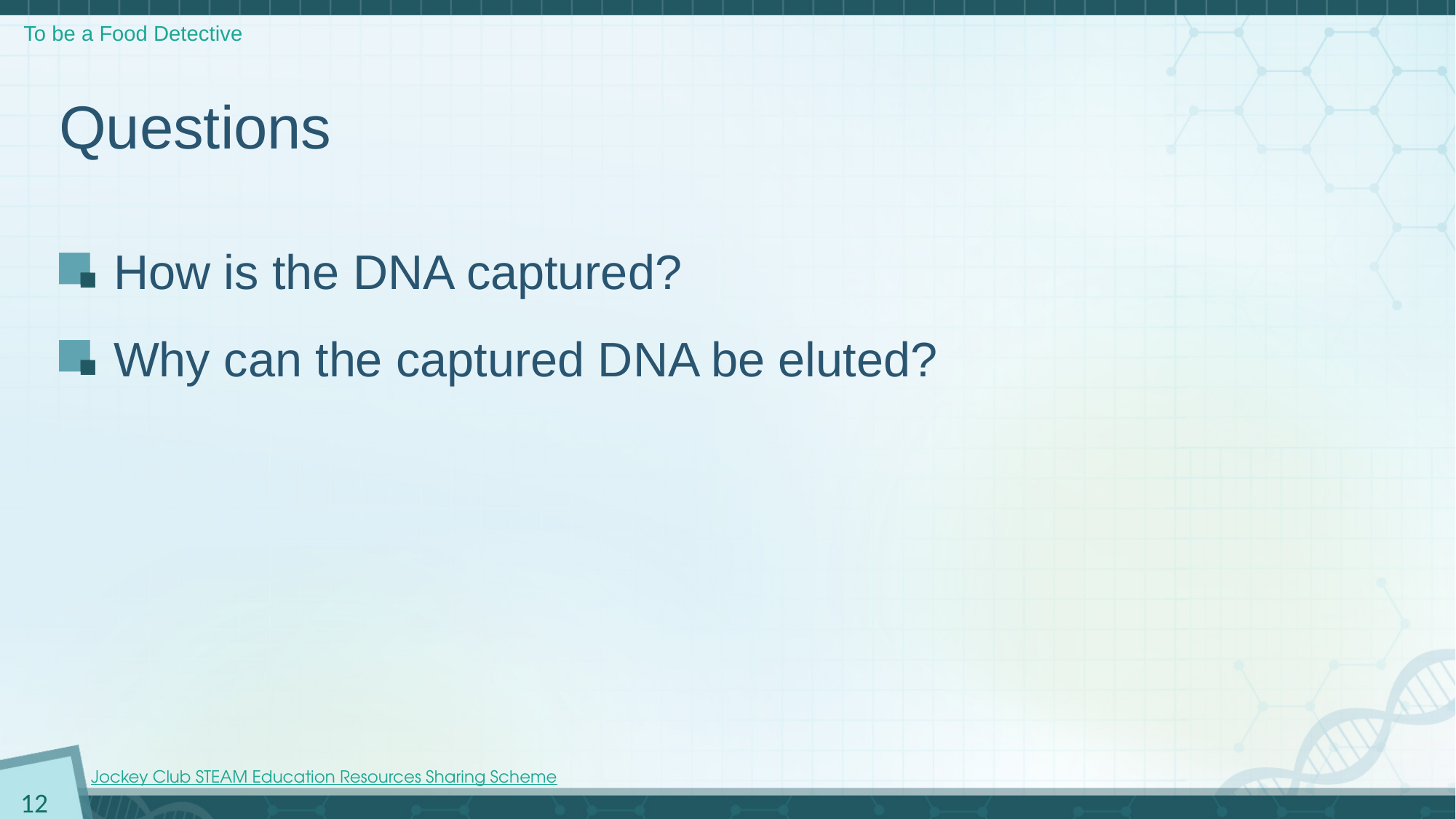

# Questions
How is the DNA captured?
Why can the captured DNA be eluted?

12